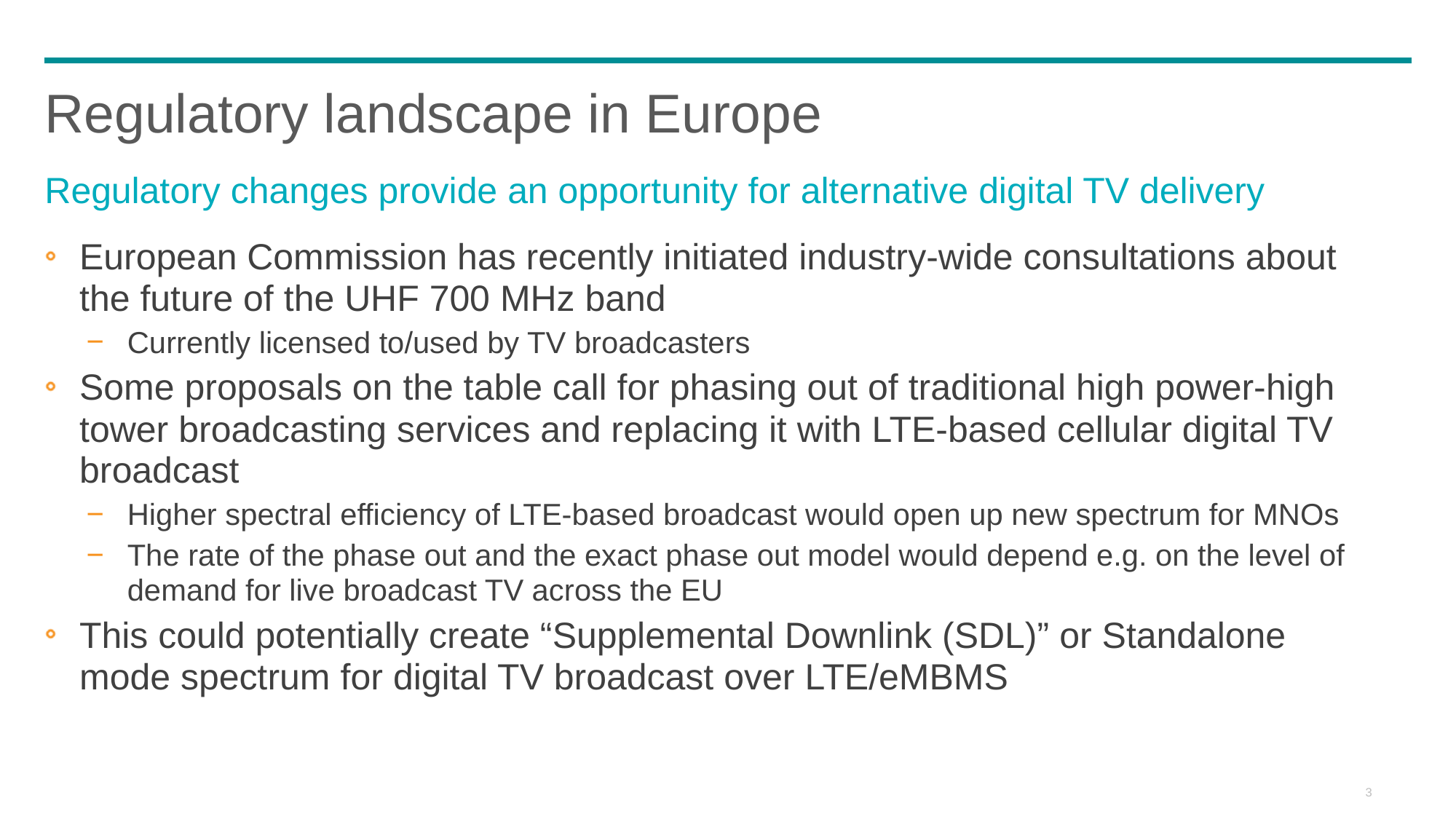

# Regulatory landscape in Europe
Regulatory changes provide an opportunity for alternative digital TV delivery
European Commission has recently initiated industry-wide consultations about the future of the UHF 700 MHz band
Currently licensed to/used by TV broadcasters
Some proposals on the table call for phasing out of traditional high power-high tower broadcasting services and replacing it with LTE-based cellular digital TV broadcast
Higher spectral efficiency of LTE-based broadcast would open up new spectrum for MNOs
The rate of the phase out and the exact phase out model would depend e.g. on the level of demand for live broadcast TV across the EU
This could potentially create “Supplemental Downlink (SDL)” or Standalone mode spectrum for digital TV broadcast over LTE/eMBMS